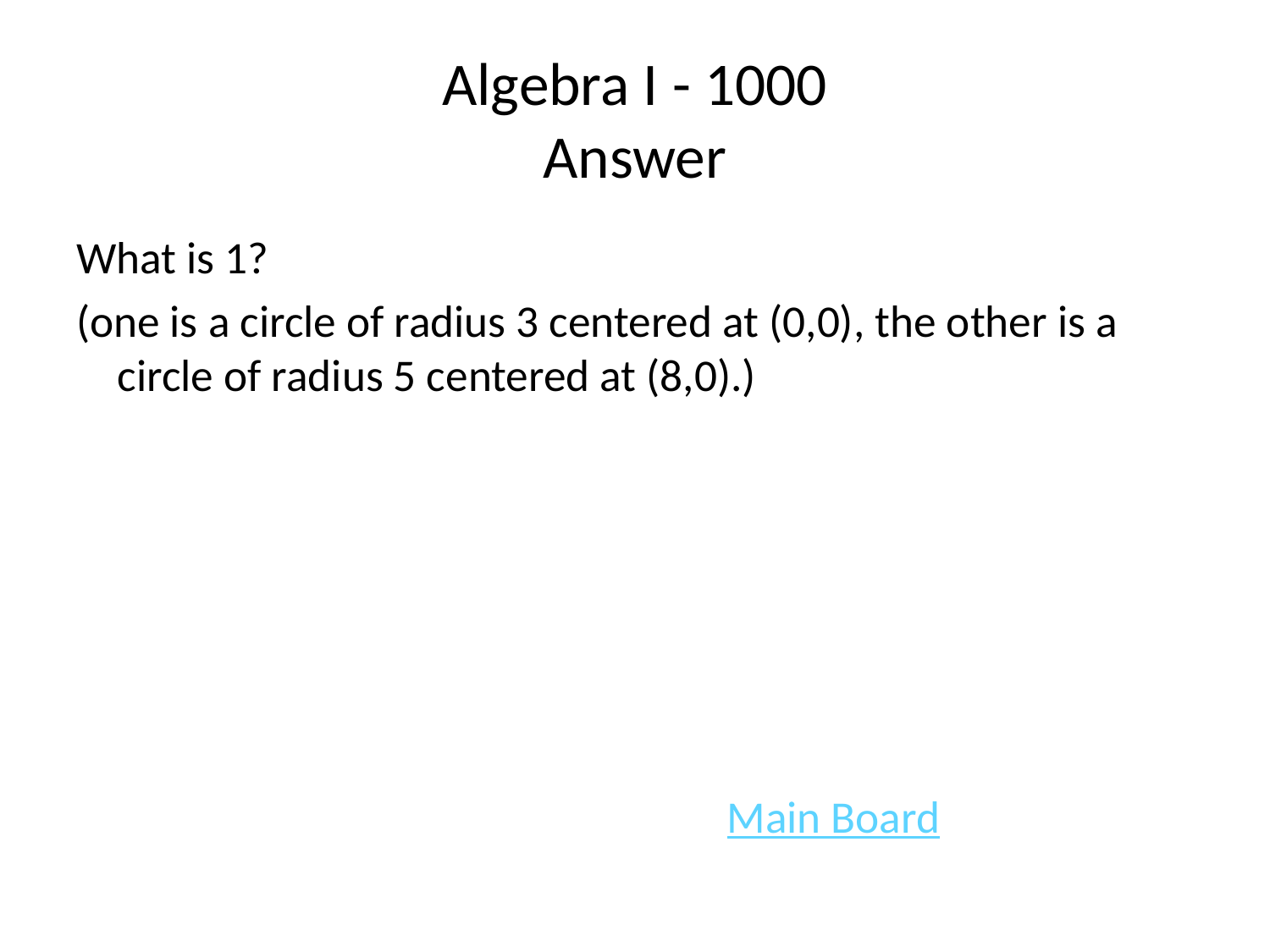

# Algebra I - 1000 Answer
What is 1?
(one is a circle of radius 3 centered at (0,0), the other is a circle of radius 5 centered at (8,0).)

							Main Board